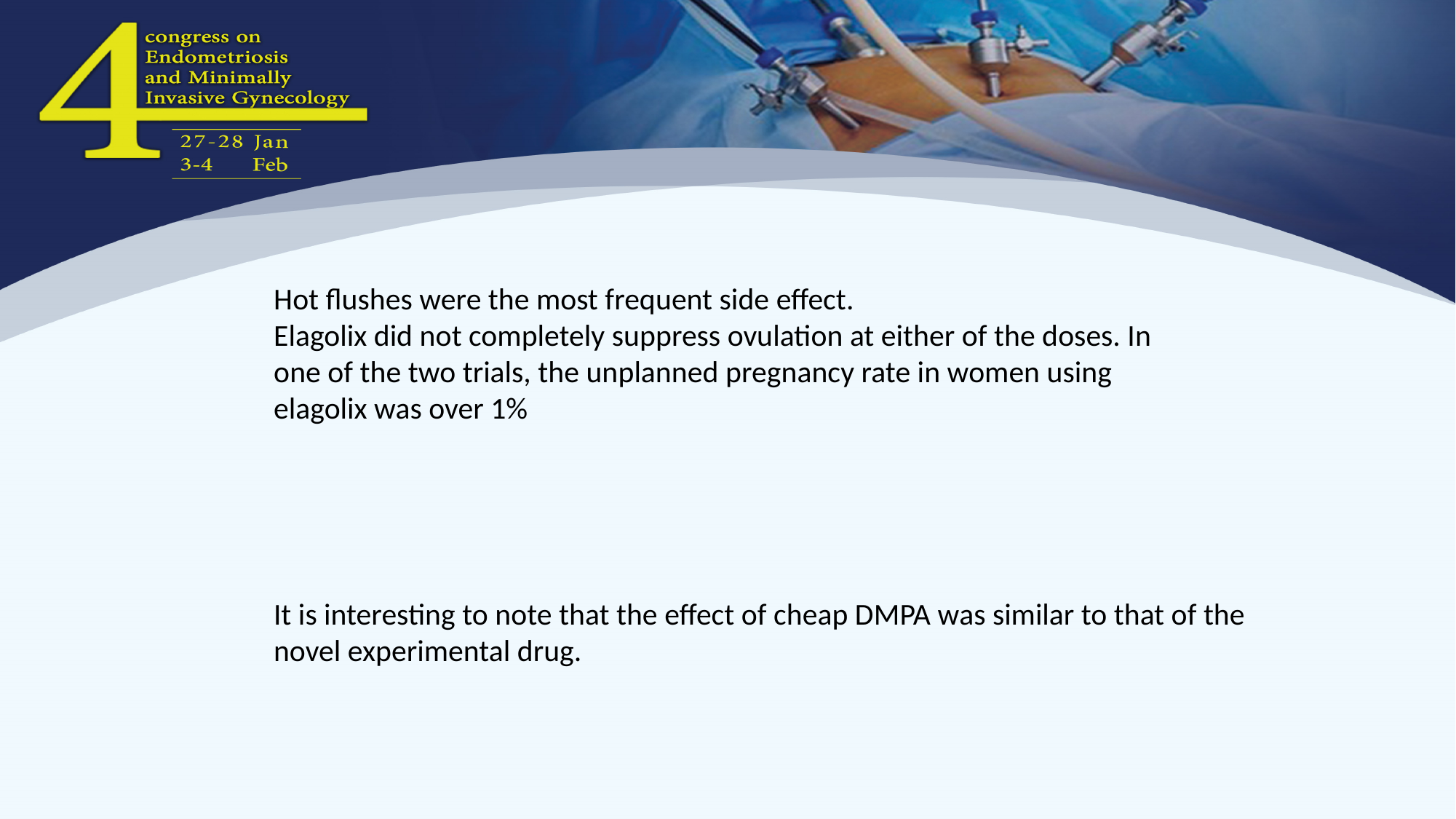

Hot flushes were the most frequent side effect.
Elagolix did not completely suppress ovulation at either of the doses. In one of the two trials, the unplanned pregnancy rate in women using elagolix was over 1%
It is interesting to note that the effect of cheap DMPA was similar to that of the novel experimental drug.